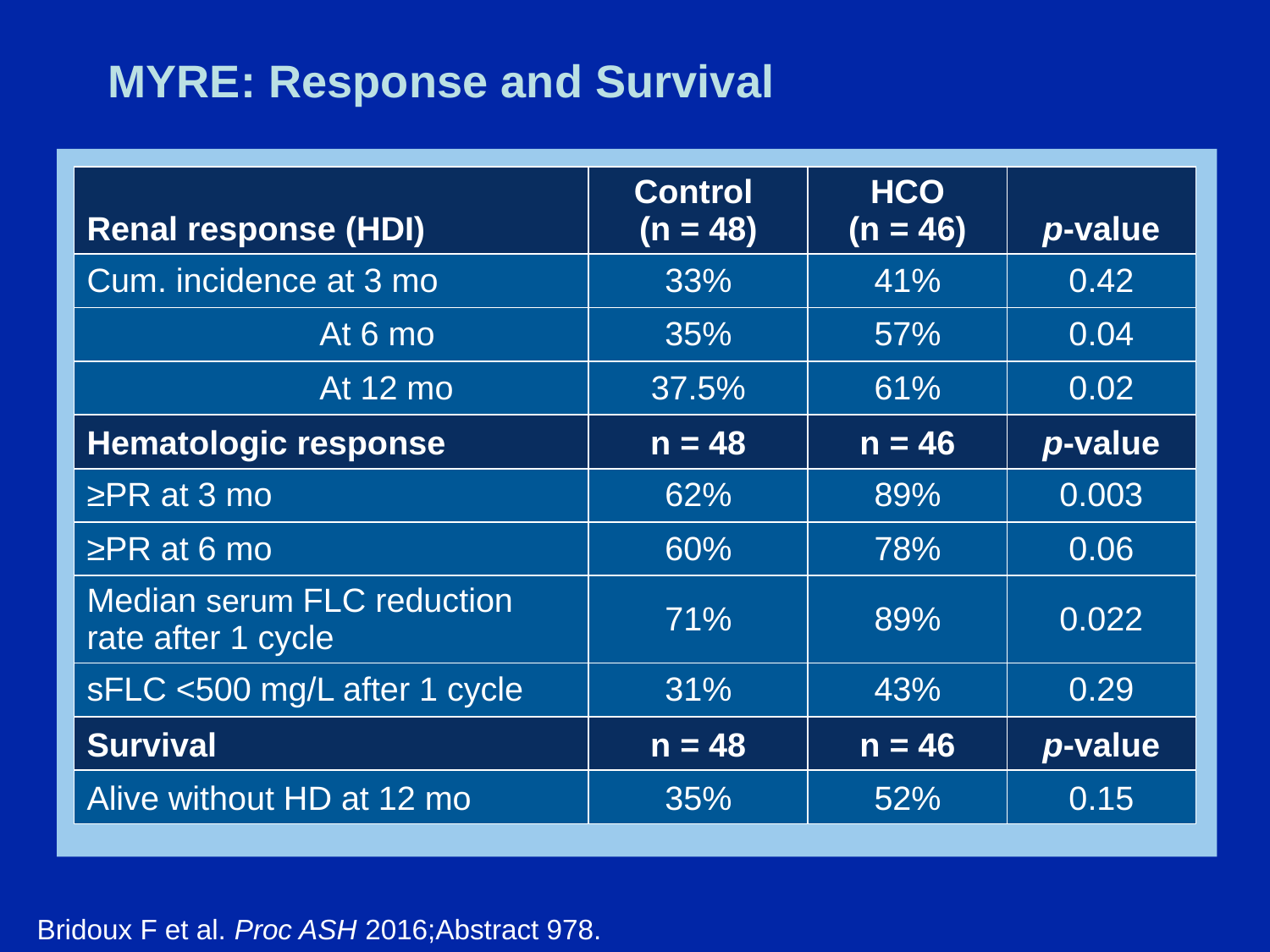

# MYRE: Response and Survival

| Renal response (HDI) | Control (n = 48) | HCO (n = 46) | p-value |
| --- | --- | --- | --- |
| Cum. incidence at 3 mo | 33% | 41% | 0.42 |
| At 6 mo | 35% | 57% | 0.04 |
| At 12 mo | 37.5% | 61% | 0.02 |
| Hematologic response | n = 48 | n = 46 | p-value |
| ≥PR at 3 mo | 62% | 89% | 0.003 |
| ≥PR at 6 mo | 60% | 78% | 0.06 |
| Median serum FLC reduction rate after 1 cycle | 71% | 89% | 0.022 |
| sFLC <500 mg/L after 1 cycle | 31% | 43% | 0.29 |
| Survival | n = 48 | n = 46 | p-value |
| Alive without HD at 12 mo | 35% | 52% | 0.15 |
Bridoux F et al. Proc ASH 2016;Abstract 978.